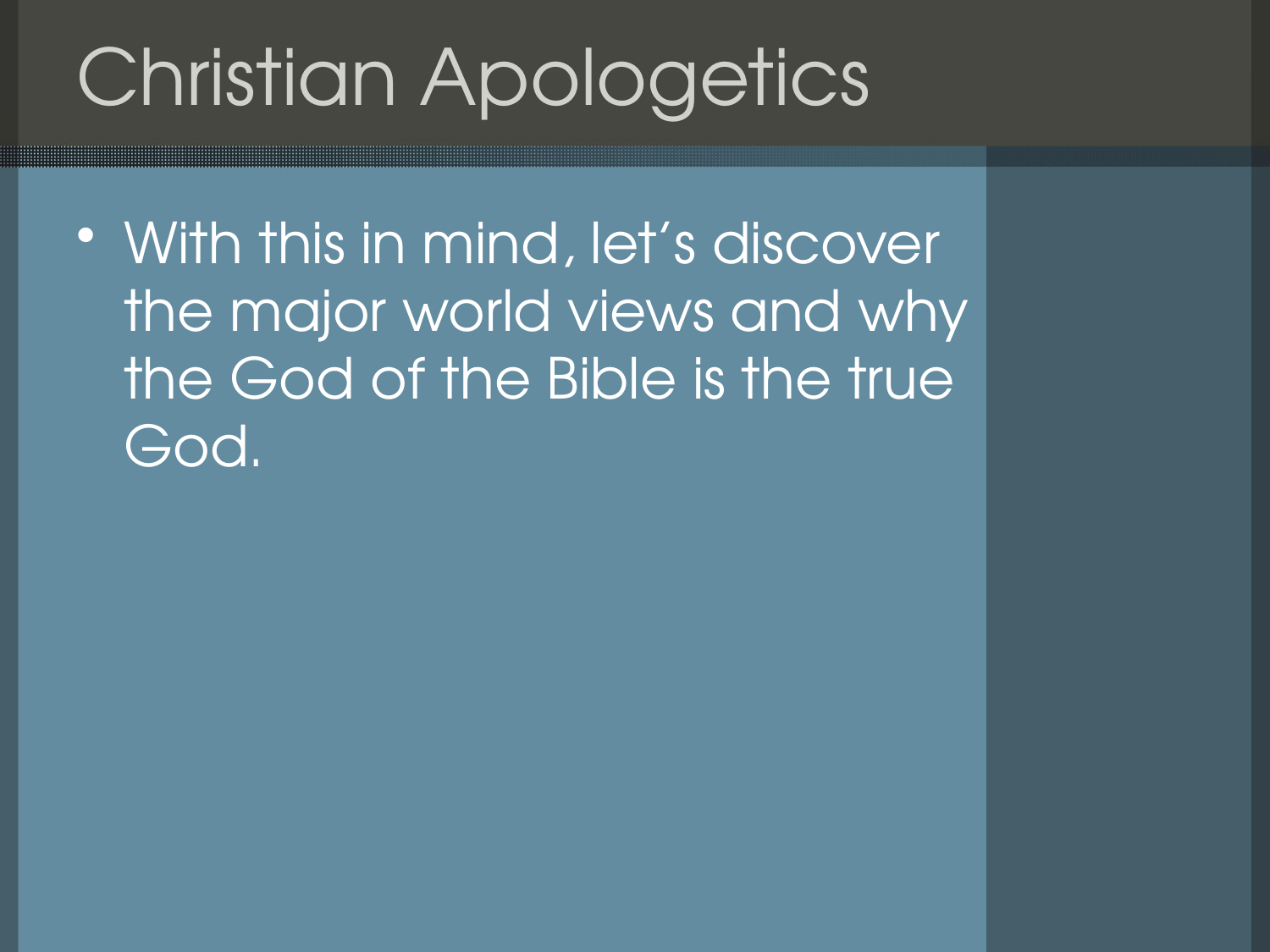

# Christian Apologetics
With this in mind, let’s discover the major world views and why the God of the Bible is the true God.